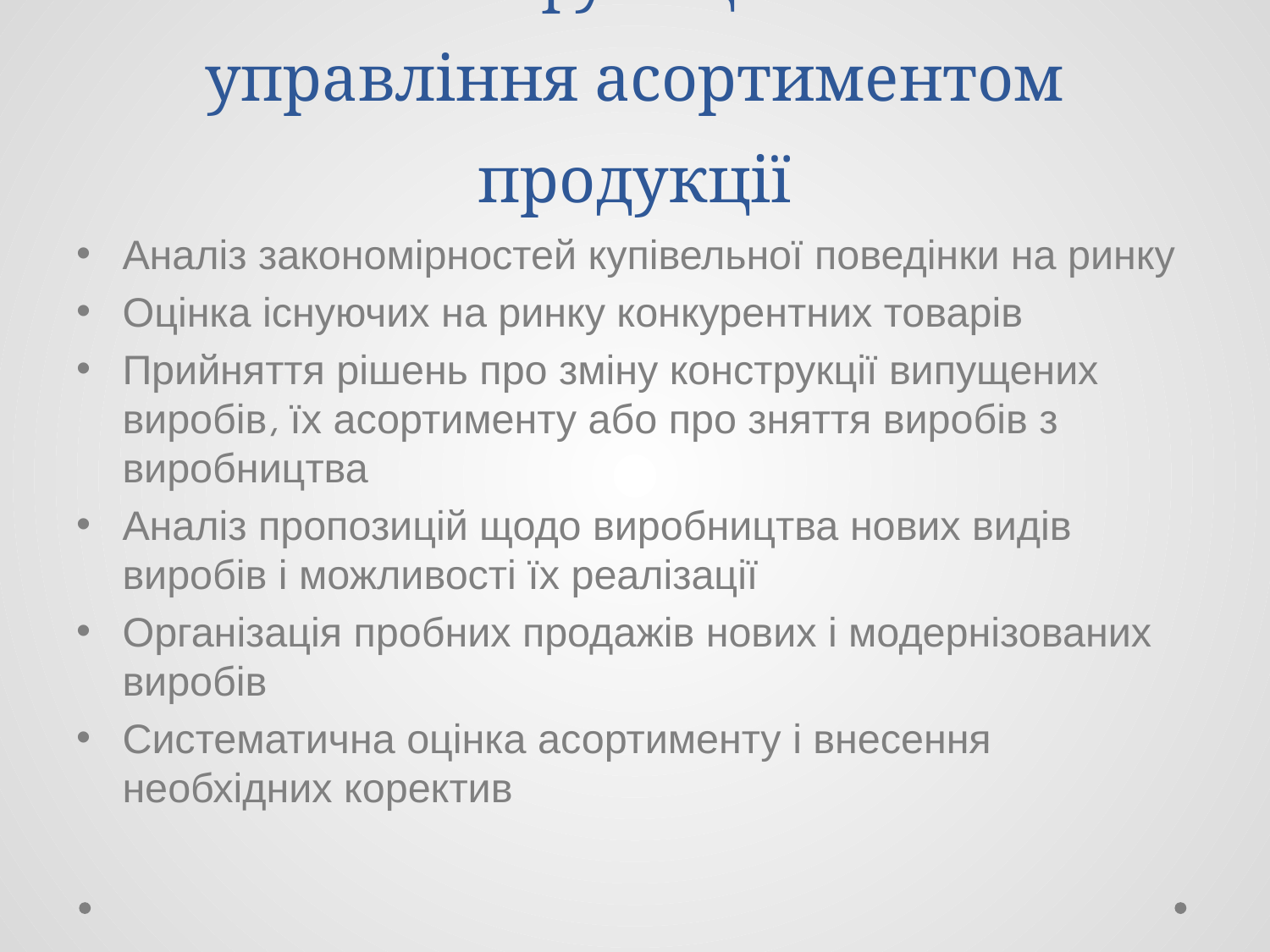

# Основні функції систем управління асортиментом продукції
Аналіз закономірностей купівельної поведінки на ринку
Оцінка існуючих на ринку конкурентних товарів
Прийняття рішень про зміну конструкції випущених виробів, їх асортименту або про зняття виробів з виробництва
Аналіз пропозицій щодо виробництва нових видів виробів і можливості їх реалізації
Організація пробних продажів нових і модернізованих виробів
Систематична оцінка асортименту і внесення необхідних коректив